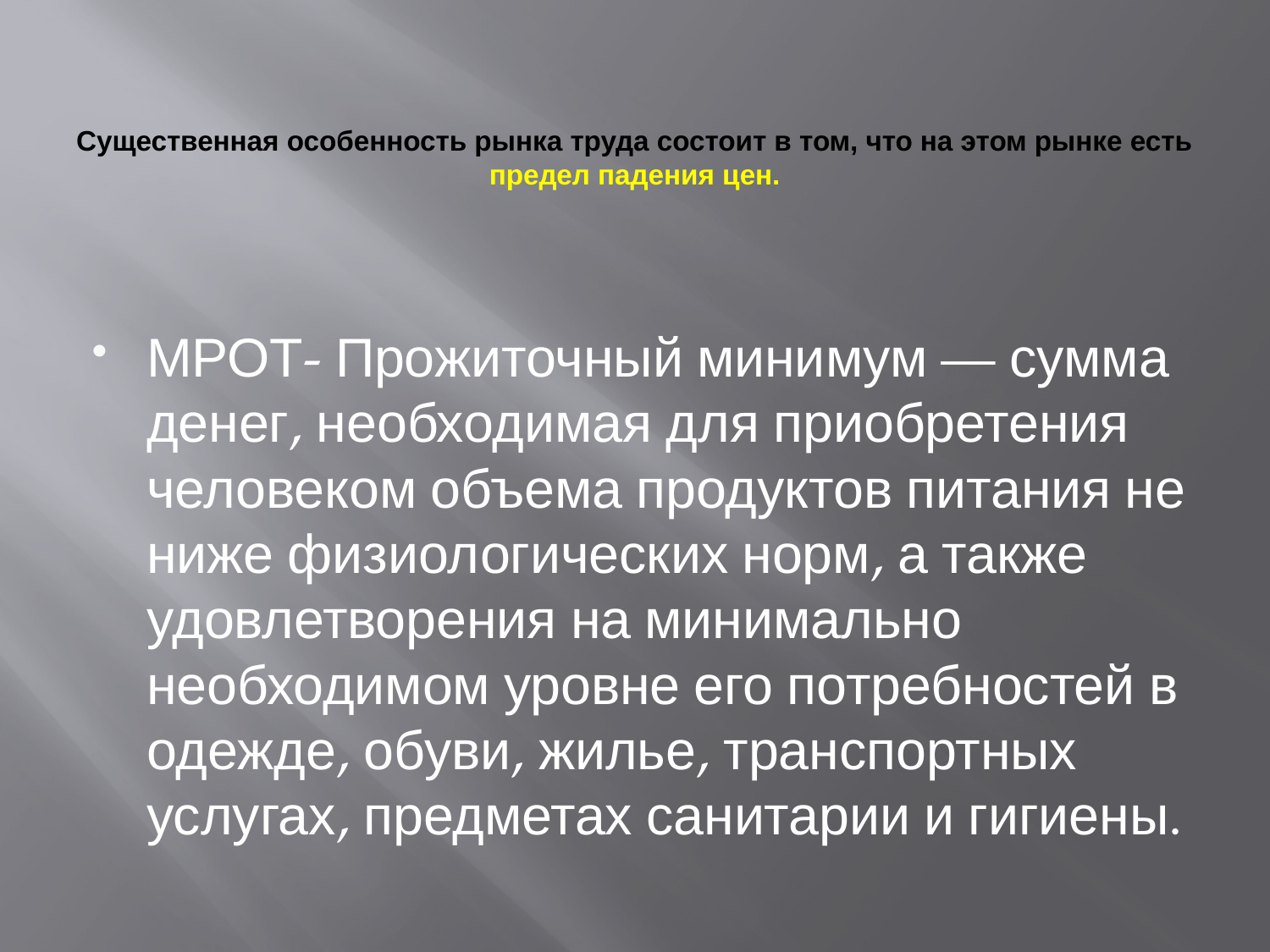

# Существенная особенность рынка труда состоит в том, что на этом рынке есть предел падения цен.
МРОТ- Прожиточный минимум — сумма денег, необходимая для приобретения человеком объема продуктов питания не ниже физиологических норм, а также удовлетворения на минимально необходимом уровне его потребностей в одежде, обуви, жилье, транспортных услугах, предметах санитарии и гигиены.